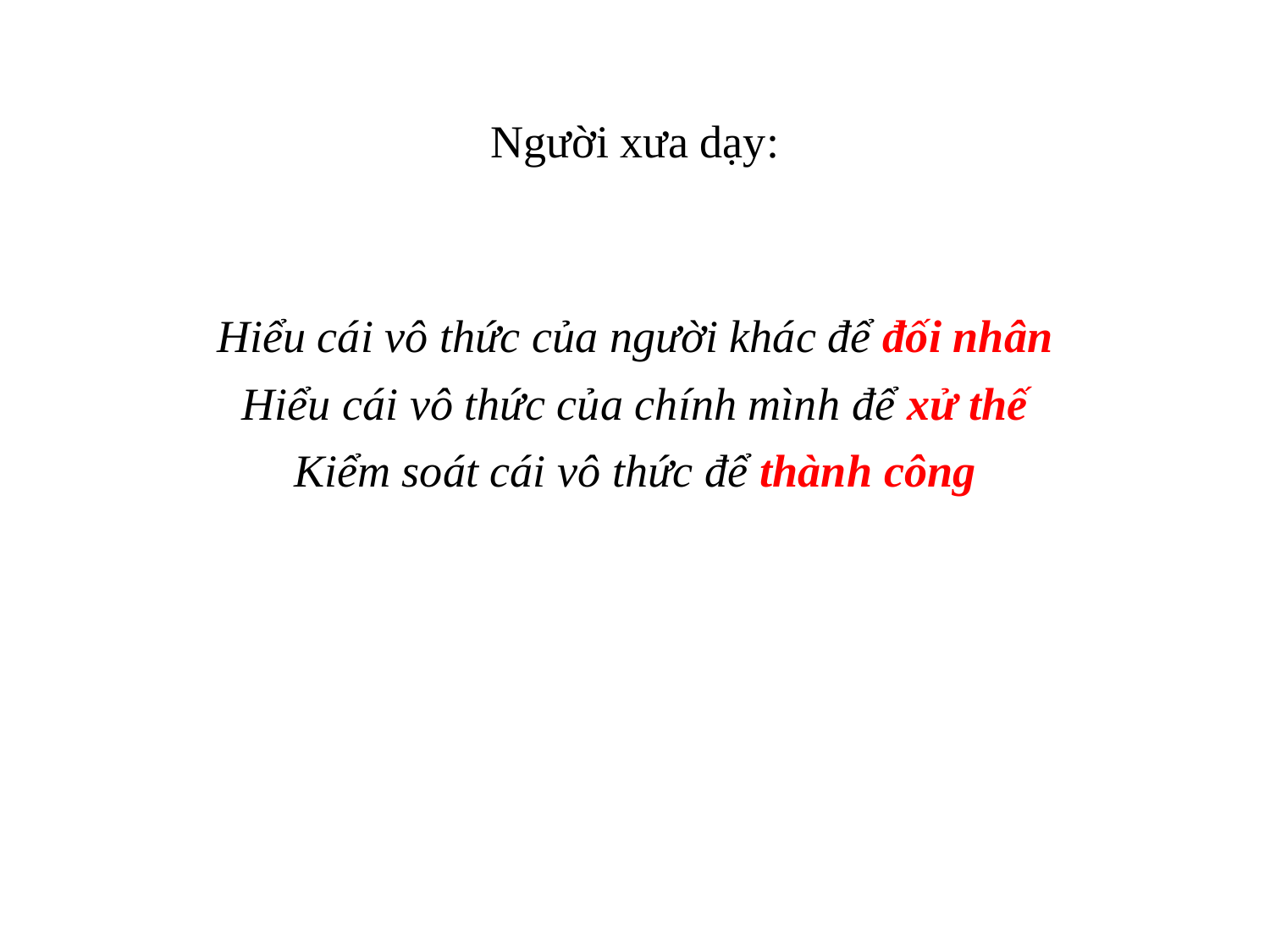

# Người xưa dạy:
Hiểu cái vô thức của người khác để đối nhân
Hiểu cái vô thức của chính mình để xử thế
Kiểm soát cái vô thức để thành công